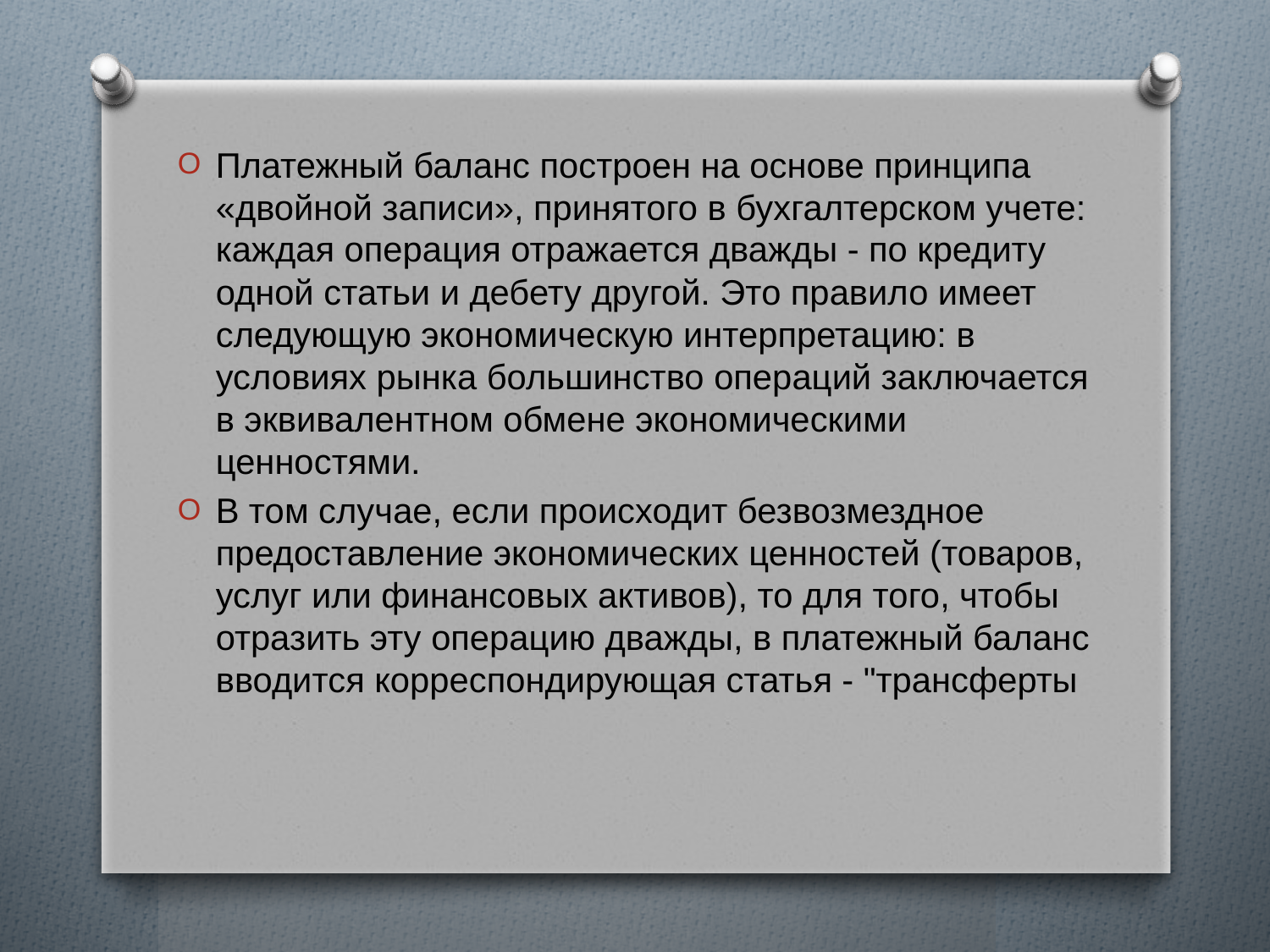

Платежный баланс построен на основе принципа «двойной записи», принятого в бухгалтерском учете: каждая операция отражается дважды - по кредиту одной статьи и дебету другой. Это правило имеет следующую экономическую интерпретацию: в условиях рынка большинство операций заключается в эквивалентном обмене экономическими ценностями.
В том случае, если происходит безвозмездное предоставление экономических ценностей (товаров, услуг или финансовых активов), то для того, чтобы отразить эту операцию дважды, в платежный баланс вводится корреспондирующая статья - "трансферты